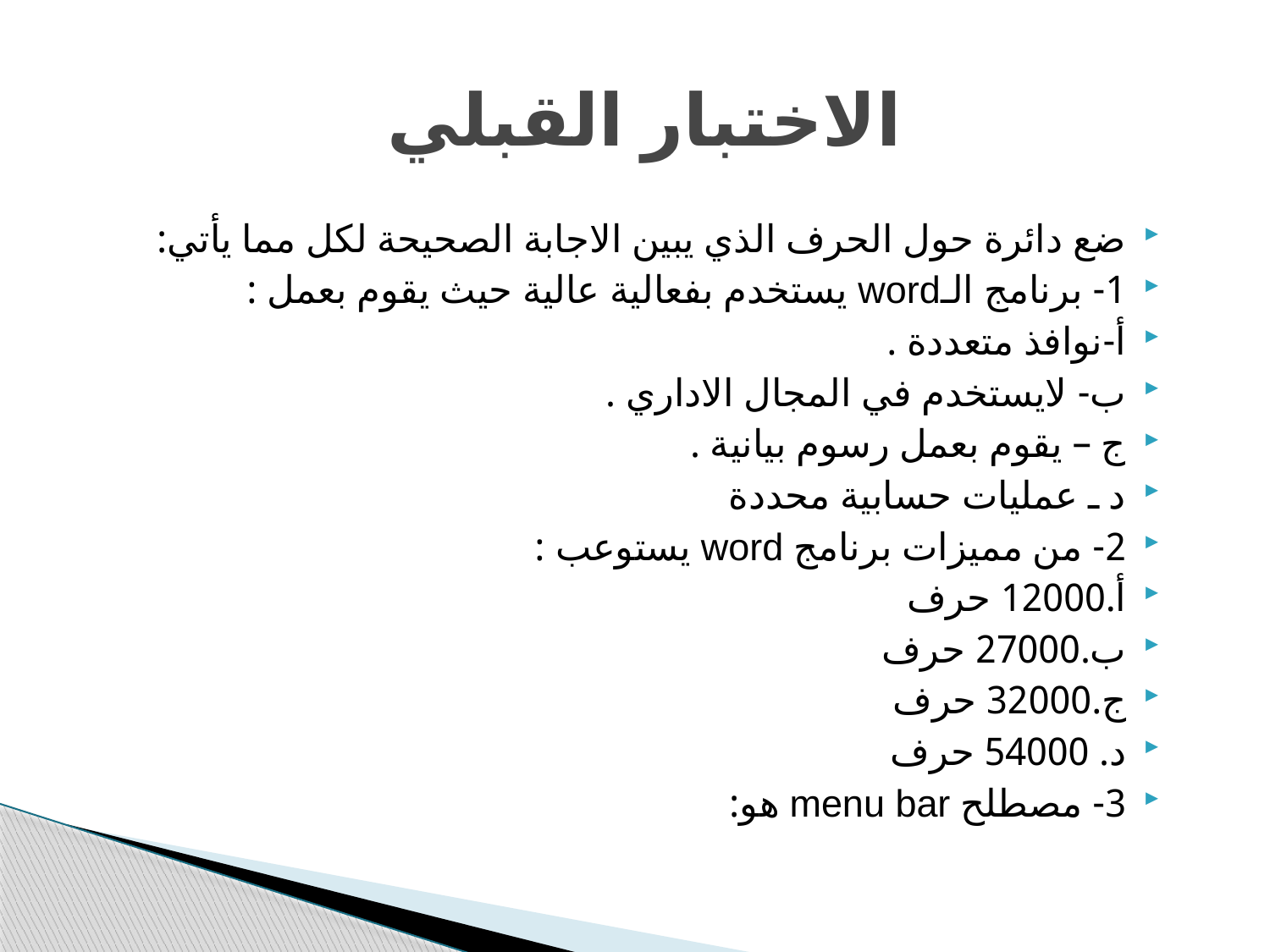

# الاختبار القبلي
ضع دائرة حول الحرف الذي يبين الاجابة الصحيحة لكل مما يأتي:
1- برنامج الـword يستخدم بفعالية عالية حيث يقوم بعمل :
أ-نوافذ متعددة .
ب- لايستخدم في المجال الاداري .
ج – يقوم بعمل رسوم بيانية .
د ـ عمليات حسابية محددة
2- من مميزات برنامج word يستوعب :
أ.12000 حرف
ب.27000 حرف
ج.32000 حرف
د. 54000 حرف
3- مصطلح menu bar هو: